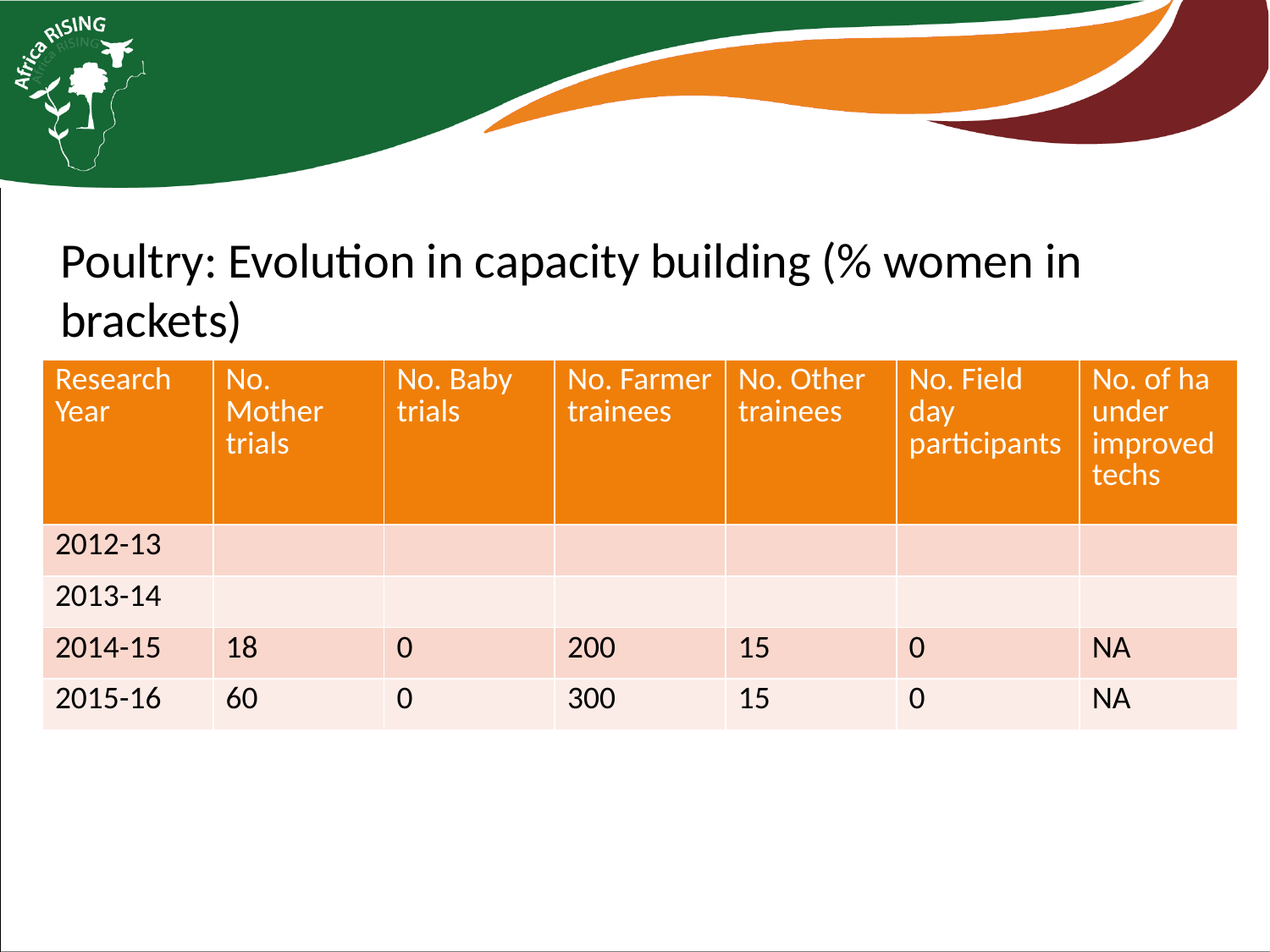

Poultry: Evolution in capacity building (% women in brackets)
| Research Year | No. Mother trials | No. Baby trials | No. Farmer trainees | No. Other trainees | No. Field day participants | No. of ha under improved techs |
| --- | --- | --- | --- | --- | --- | --- |
| 2012-13 |  |  |  |  |  |  |
| 2013-14 |  |  |  |  |  |  |
| 2014-15 | 18 | 0 | 200 | 15 | 0 | NA |
| 2015-16 | 60 | 0 | 300 | 15 | 0 | NA |